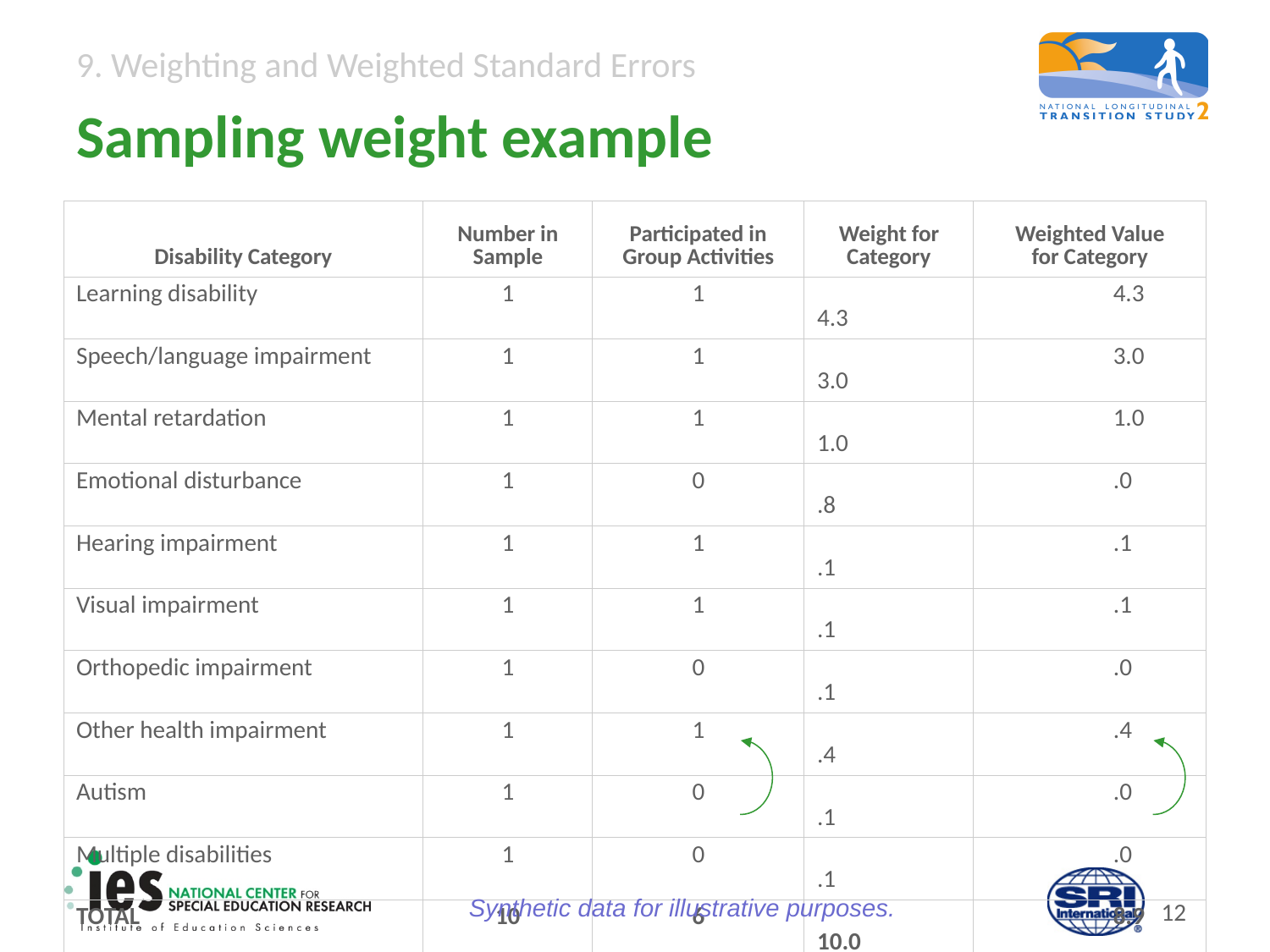

# Sampling weight example
| Disability Category | Number in Sample | Participated in Group Activities | Weight for Category | Weighted Value for Category |
| --- | --- | --- | --- | --- |
| Learning disability | 1 | 1 | 4.3 | 4.3 |
| Speech/language impairment | 1 | 1 | 3.0 | 3.0 |
| Mental retardation | 1 | 1 | 1.0 | 1.0 |
| Emotional disturbance | 1 | 0 | .8 | .0 |
| Hearing impairment | 1 | 1 | .1 | .1 |
| Visual impairment | 1 | 1 | .1 | .1 |
| Orthopedic impairment | 1 | 0 | .1 | .0 |
| Other health impairment | 1 | 1 | .4 | .4 |
| Autism | 1 | 0 | .1 | .0 |
| Multiple disabilities | 1 | 0 | .1 | .0 |
| TOTAL | 10 | 6 | 10.0 | 8.9 |
|  | Unweighted sample percentage = 60% (Column B total divided by Column A total) |  | Weighted population estimate = 89% (Column D total divided by Column C total) |  |

Synthetic data for illustrative purposes.
12